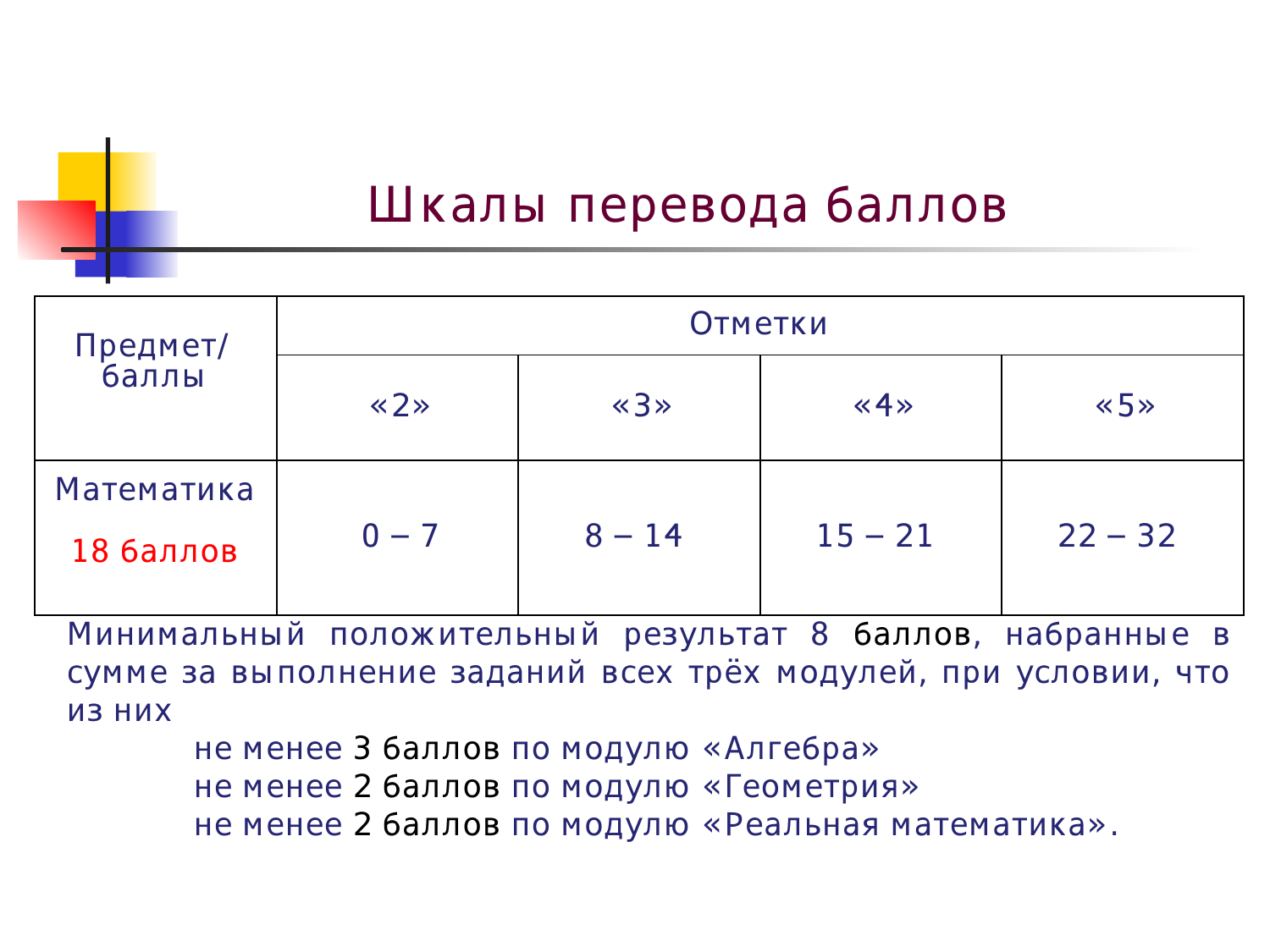

# Шкалы перевода баллов
| Предмет/ баллы | Отметки |  |  |  |
| --- | --- | --- | --- | --- |
|  | «2» | «3» | «4» | «5» |
| Математика 18 баллов | 0 – 7 | 8 – 14 | 15 – 21 | 22 – 32 |
Минимальный положительный результат 8 баллов, набранные в сумме за выполнение заданий всех трёх модулей, при условии, что из них
	не менее 3 баллов по модулю «Алгебра»
	не менее 2 баллов по модулю «Геометрия»
	не менее 2 баллов по модулю «Реальная математика».